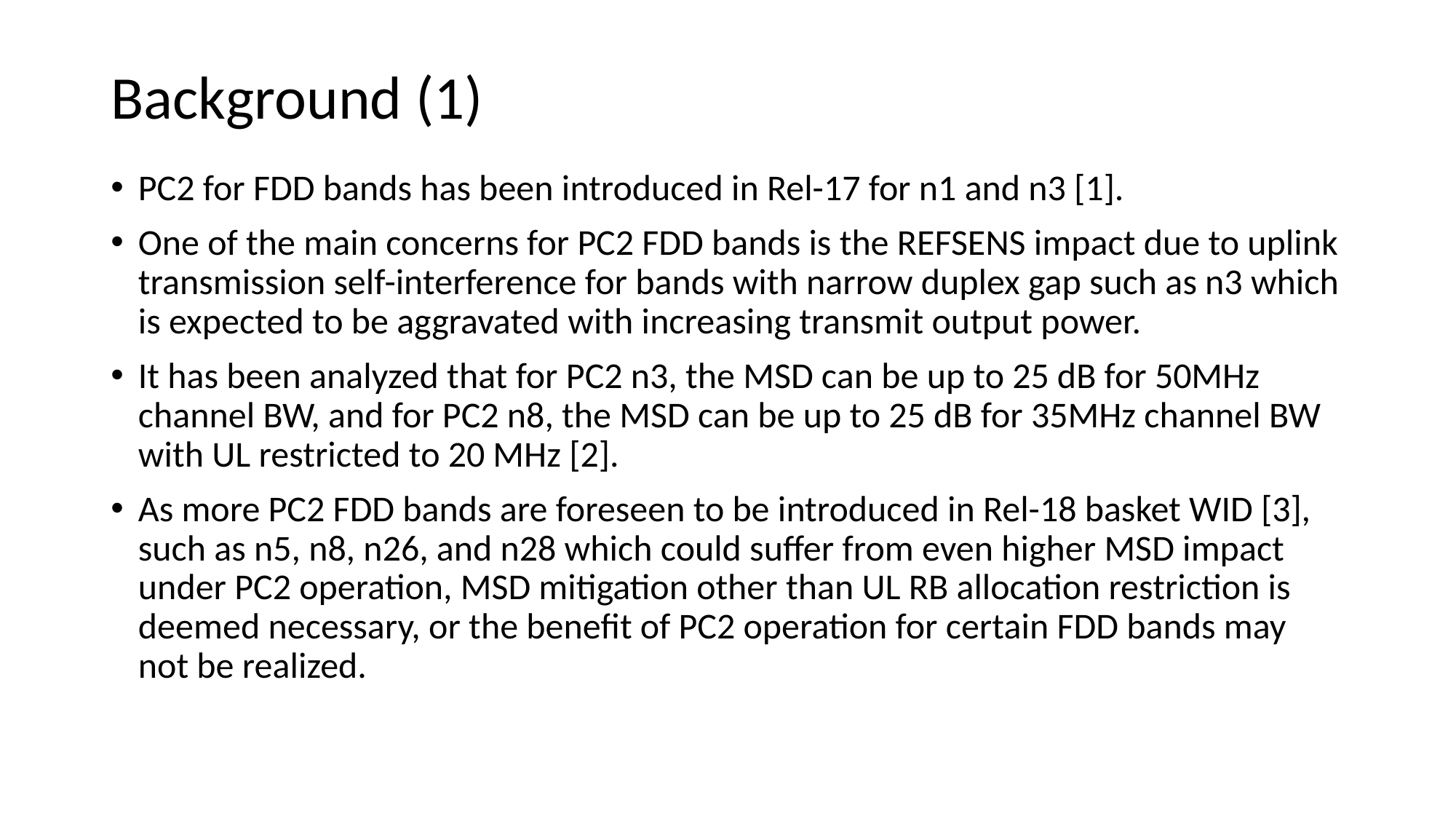

# Background (1)
PC2 for FDD bands has been introduced in Rel-17 for n1 and n3 [1].
One of the main concerns for PC2 FDD bands is the REFSENS impact due to uplink transmission self-interference for bands with narrow duplex gap such as n3 which is expected to be aggravated with increasing transmit output power.
It has been analyzed that for PC2 n3, the MSD can be up to 25 dB for 50MHz channel BW, and for PC2 n8, the MSD can be up to 25 dB for 35MHz channel BW with UL restricted to 20 MHz [2].
As more PC2 FDD bands are foreseen to be introduced in Rel-18 basket WID [3], such as n5, n8, n26, and n28 which could suffer from even higher MSD impact under PC2 operation, MSD mitigation other than UL RB allocation restriction is deemed necessary, or the benefit of PC2 operation for certain FDD bands may not be realized.